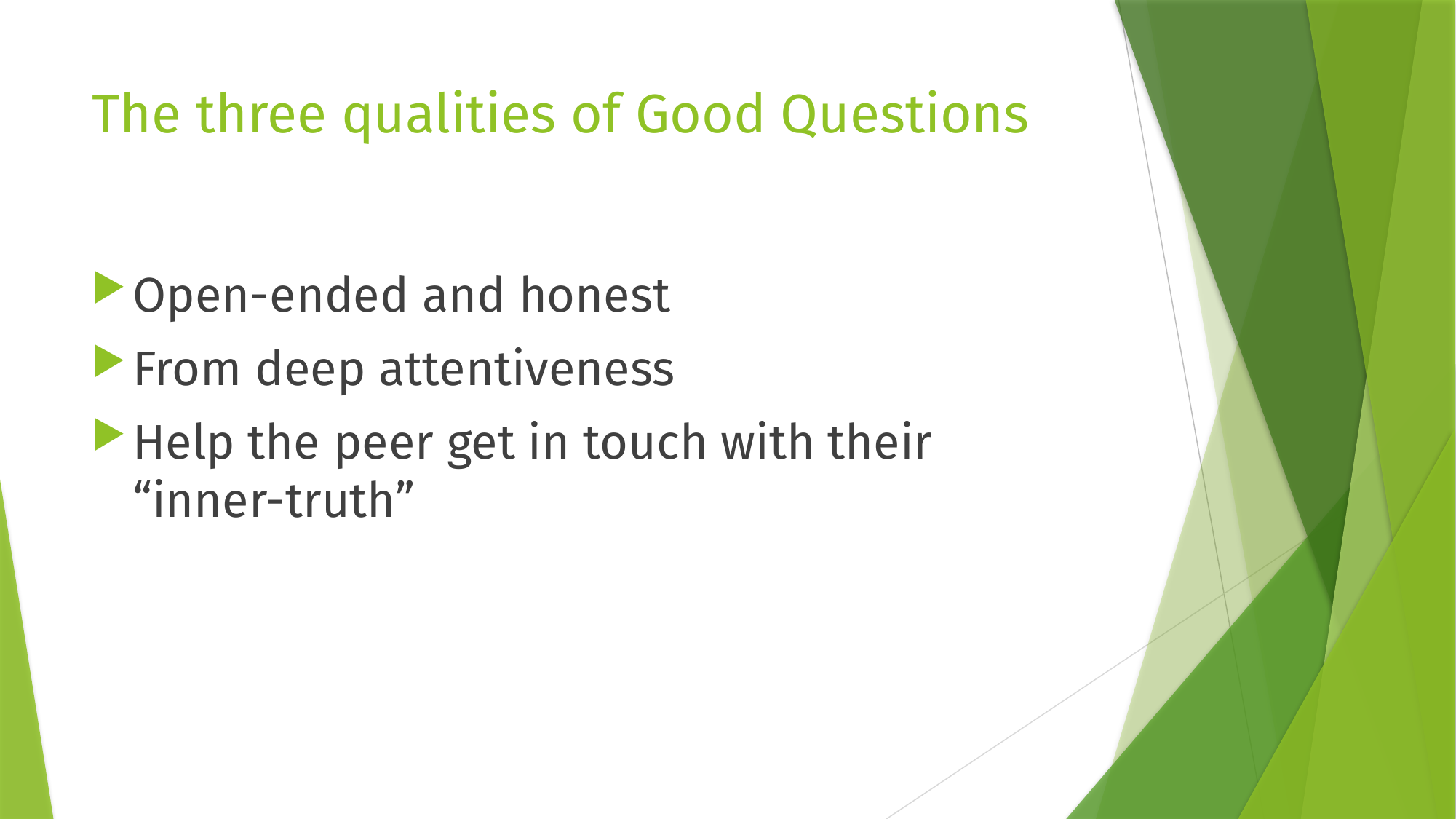

# The three qualities of Good Questions
Open-ended and honest
From deep attentiveness
Help the peer get in touch with their “inner-truth”